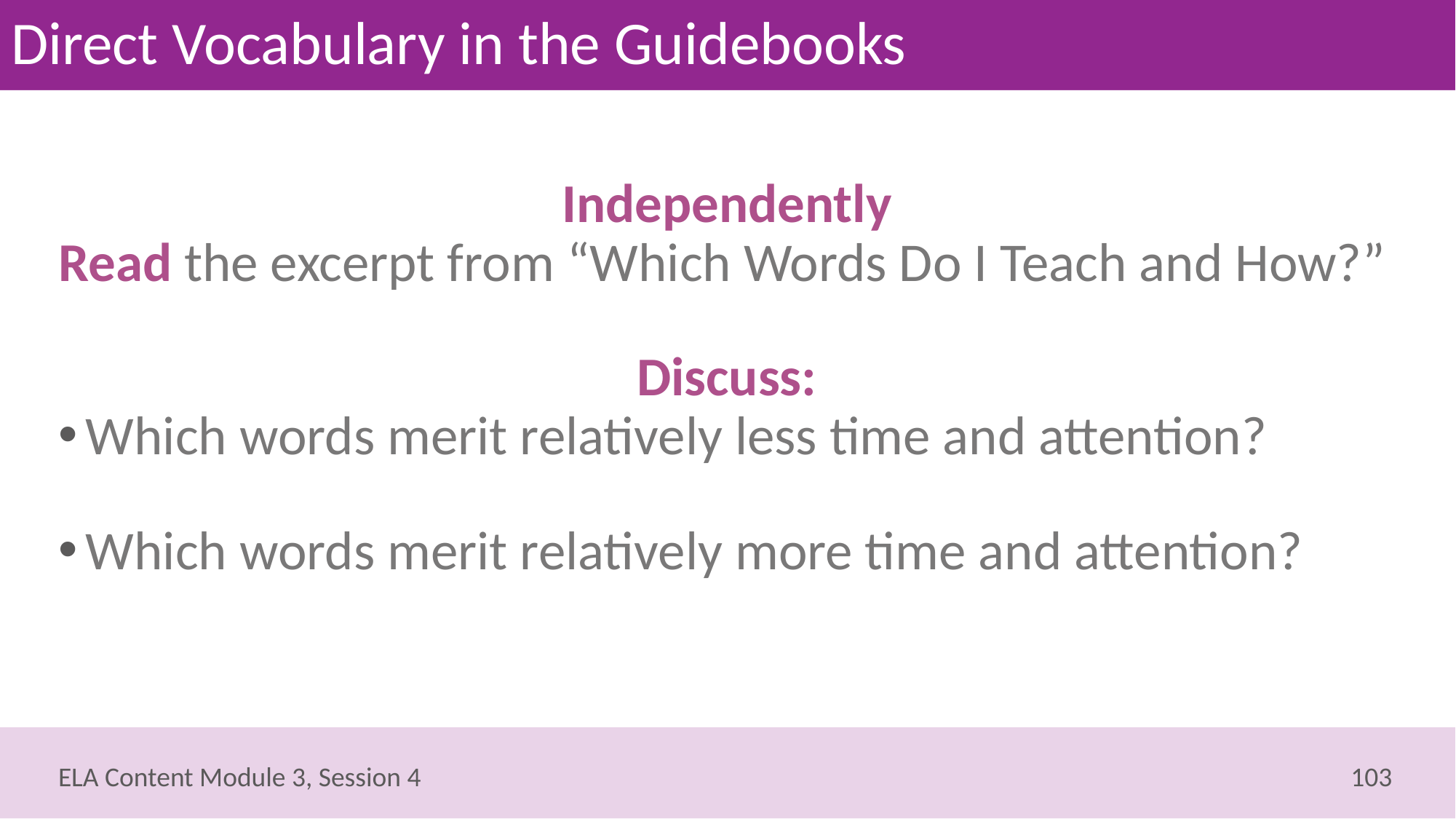

# Direct Vocabulary in the Guidebooks

Independently
Read the excerpt from “Which Words Do I Teach and How?”

Discuss:
Which words merit relatively less time and attention?

Which words merit relatively more time and attention?

103